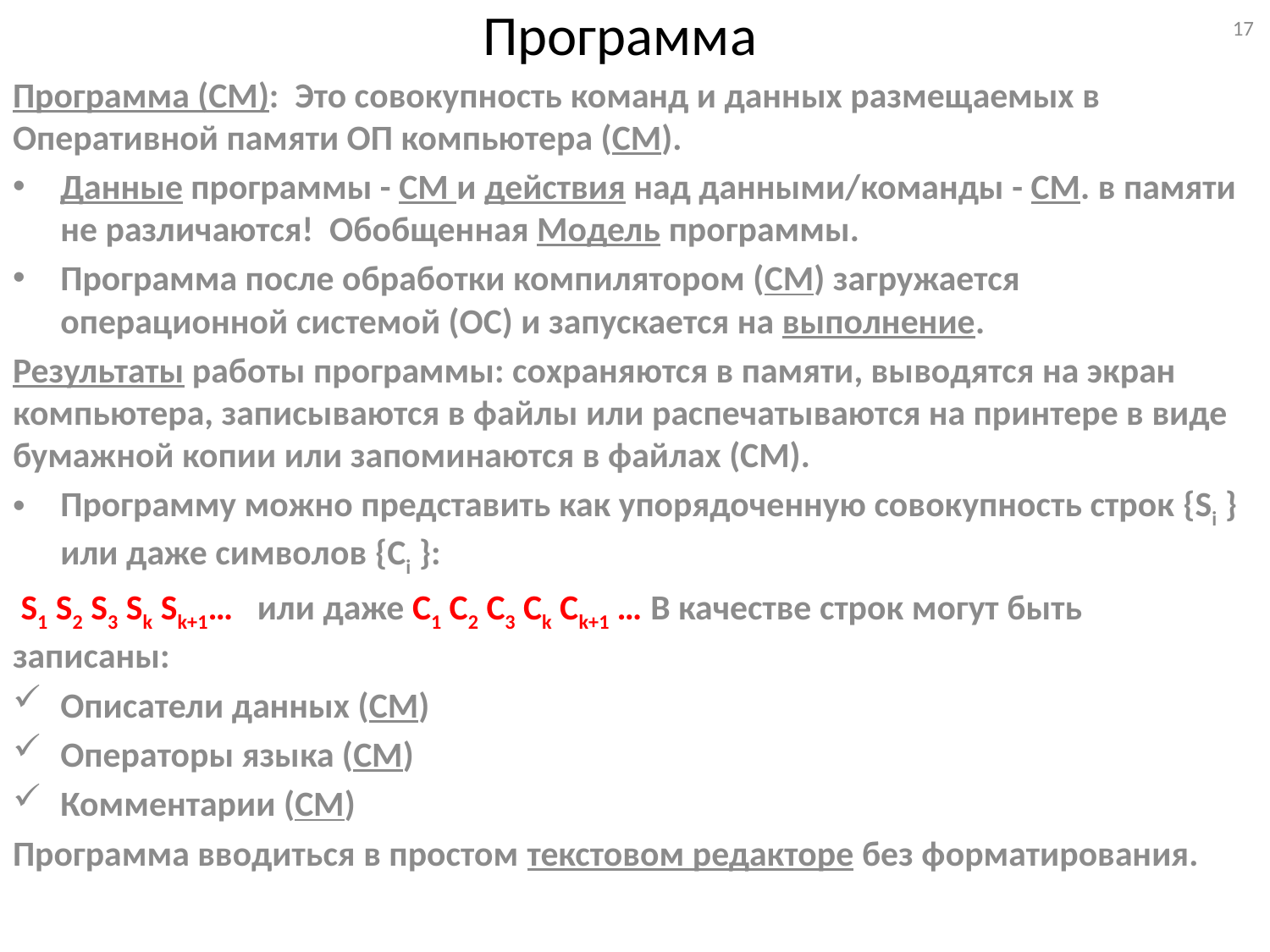

# Программа
17
Программа (СМ):  Это совокупность команд и данных размещаемых в Оперативной памяти ОП компьютера (СМ).
Данные программы - СМ и действия над данными/команды - СМ. в памяти не различаются!  Обобщенная Модель программы.
Программа после обработки компилятором (СМ) загружается операционной системой (ОС) и запускается на выполнение.
Результаты работы программы: сохраняются в памяти, выводятся на экран компьютера, записываются в файлы или распечатываются на принтере в виде бумажной копии или запоминаются в файлах (СМ).
Программу можно представить как упорядоченную совокупность строк {Si } или даже символов {Ci }:
 S1 S2 S3 Sk Sk+1…   или даже C1 C2 C3 Ck Ck+1 … В качестве строк могут быть записаны:
Описатели данных (СМ)
Операторы языка (СМ)
Комментарии (СМ)
Программа вводиться в простом текстовом редакторе без форматирования.